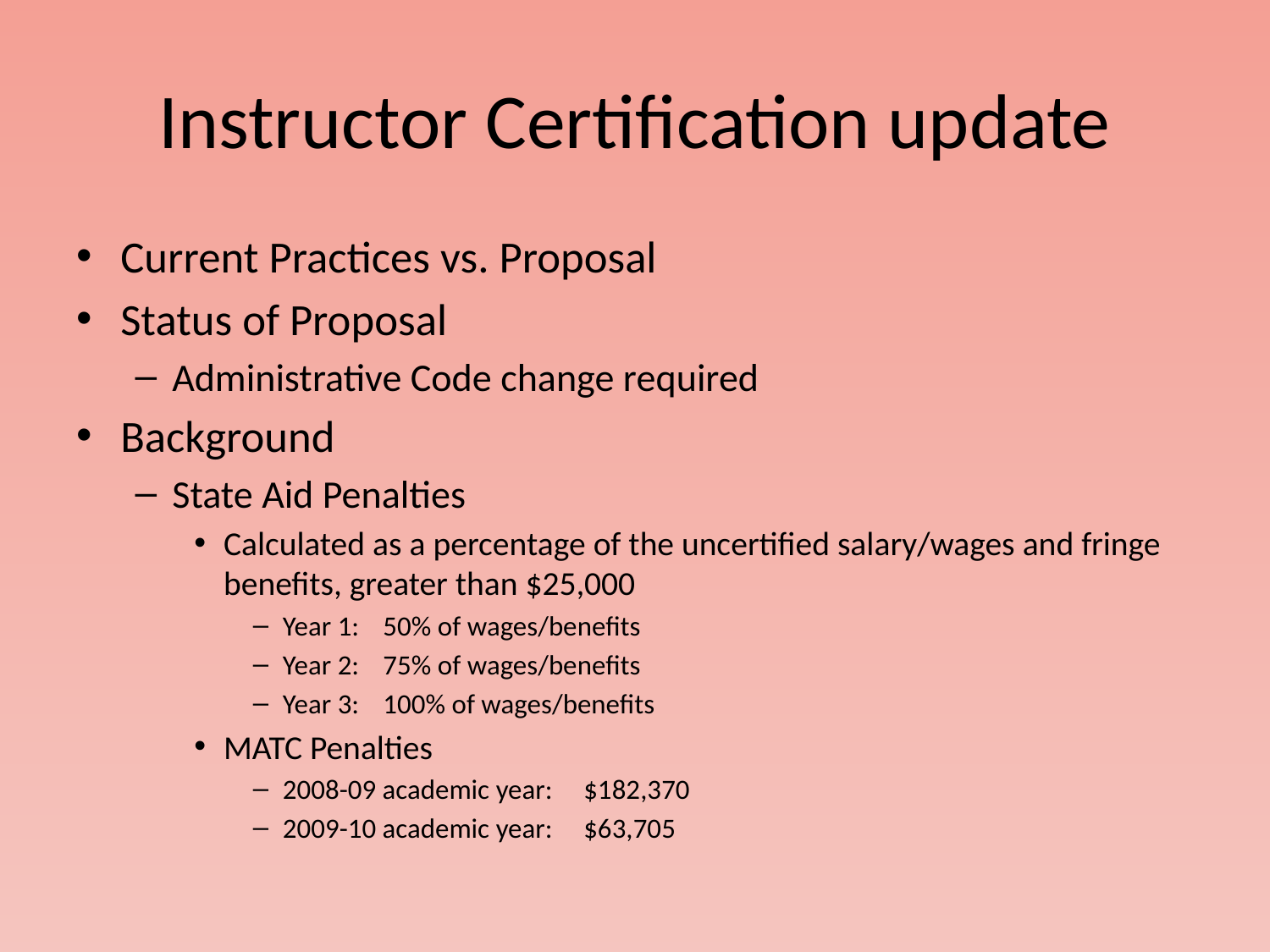

# Instructor Certification update
Current Practices vs. Proposal
Status of Proposal
Administrative Code change required
Background
State Aid Penalties
Calculated as a percentage of the uncertified salary/wages and fringe benefits, greater than $25,000
Year 1:	50% of wages/benefits
Year 2:	75% of wages/benefits
Year 3: 	100% of wages/benefits
MATC Penalties
2008-09 academic year:	$182,370
2009-10 academic year:	$63,705